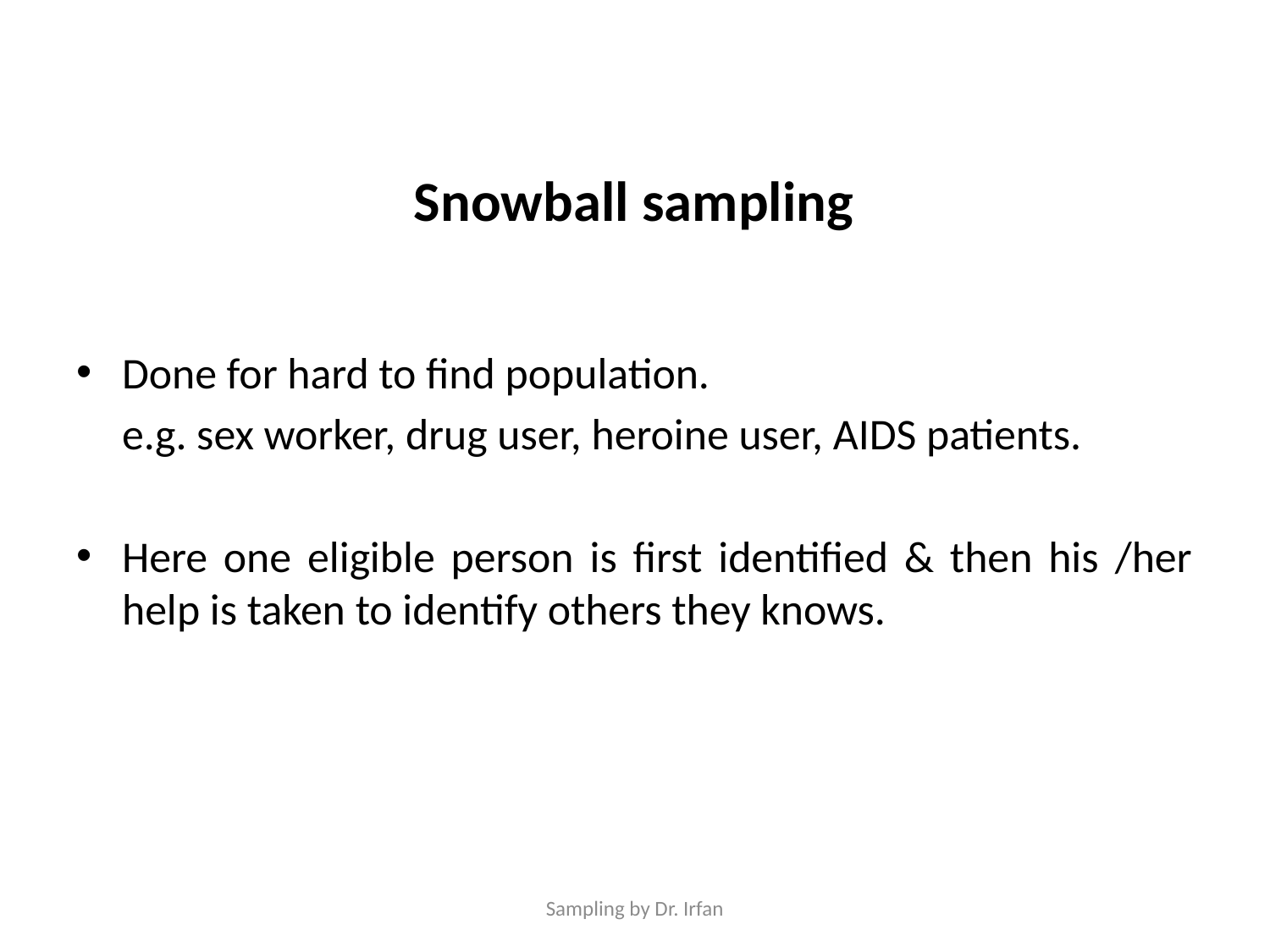

# Snowball sampling
Done for hard to find population.
	e.g. sex worker, drug user, heroine user, AIDS patients.

Here one eligible person is first identified & then his /her help is taken to identify others they knows.
Sampling by Dr. Irfan